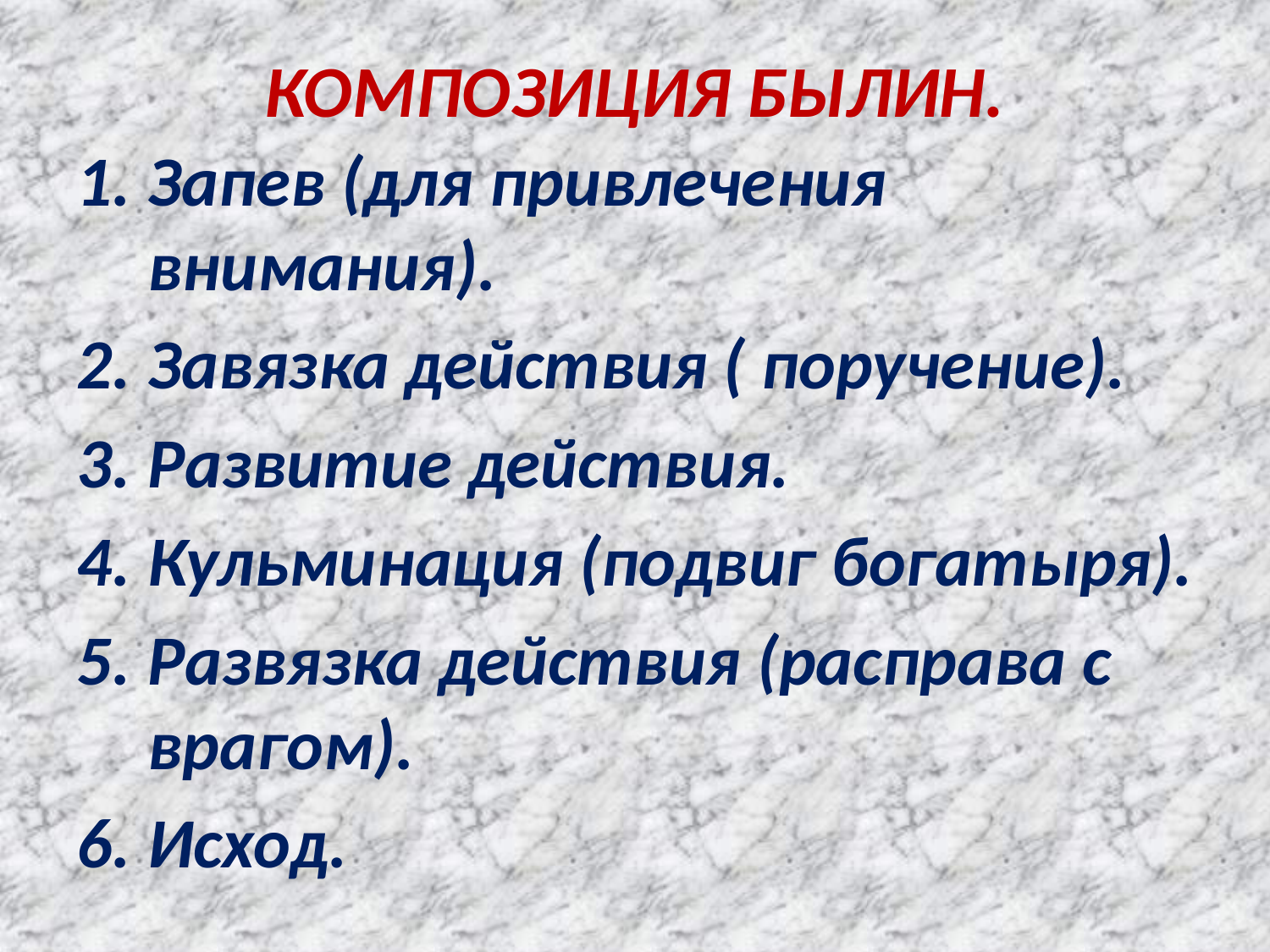

# КОМПОЗИЦИЯ БЫЛИН.
Запев (для привлечения внимания).
Завязка действия ( поручение).
Развитие действия.
Кульминация (подвиг богатыря).
Развязка действия (расправа с врагом).
Исход.